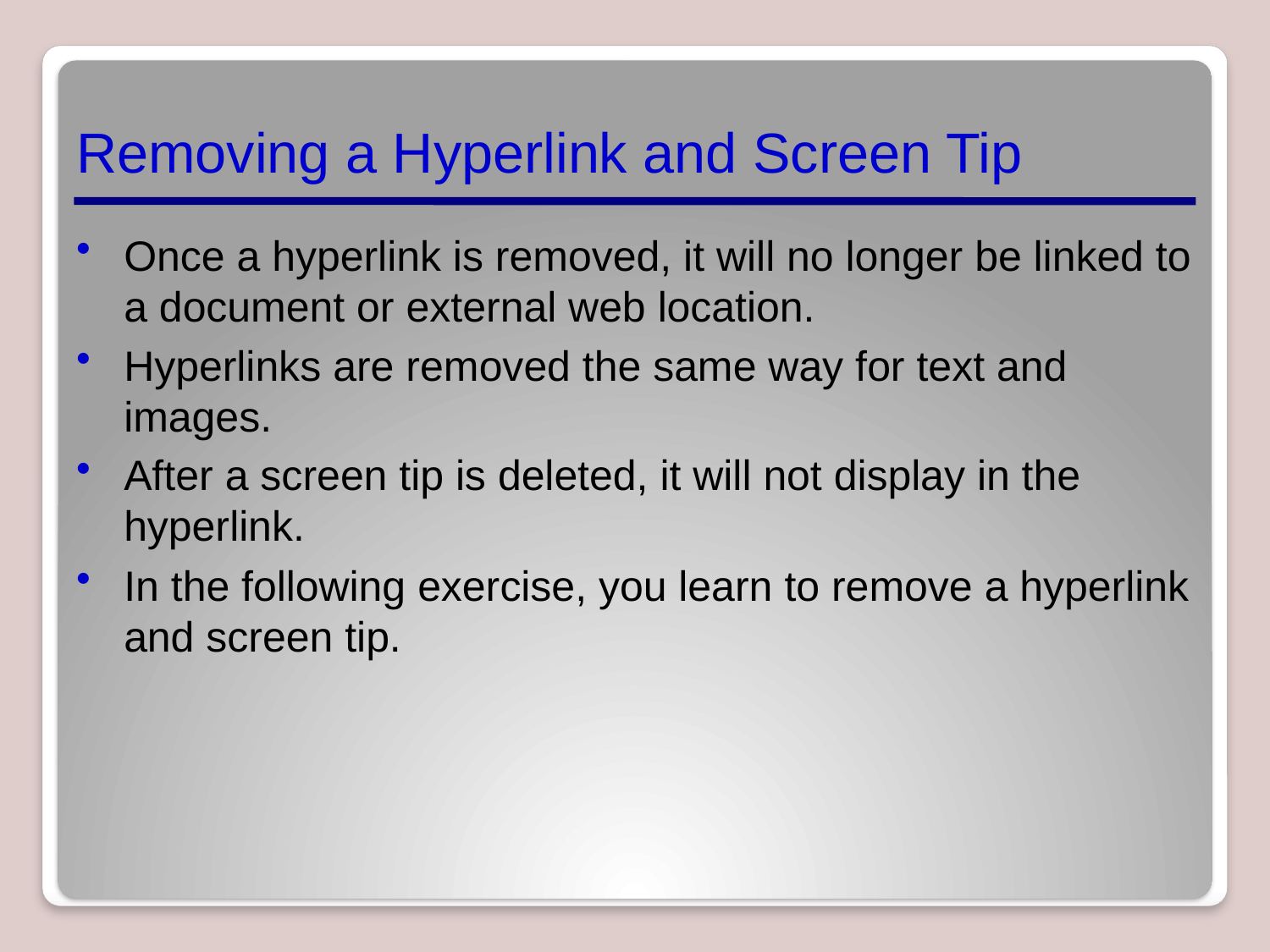

# Removing a Hyperlink and Screen Tip
Once a hyperlink is removed, it will no longer be linked to a document or external web location.
Hyperlinks are removed the same way for text and images.
After a screen tip is deleted, it will not display in the hyperlink.
In the following exercise, you learn to remove a hyperlink and screen tip.